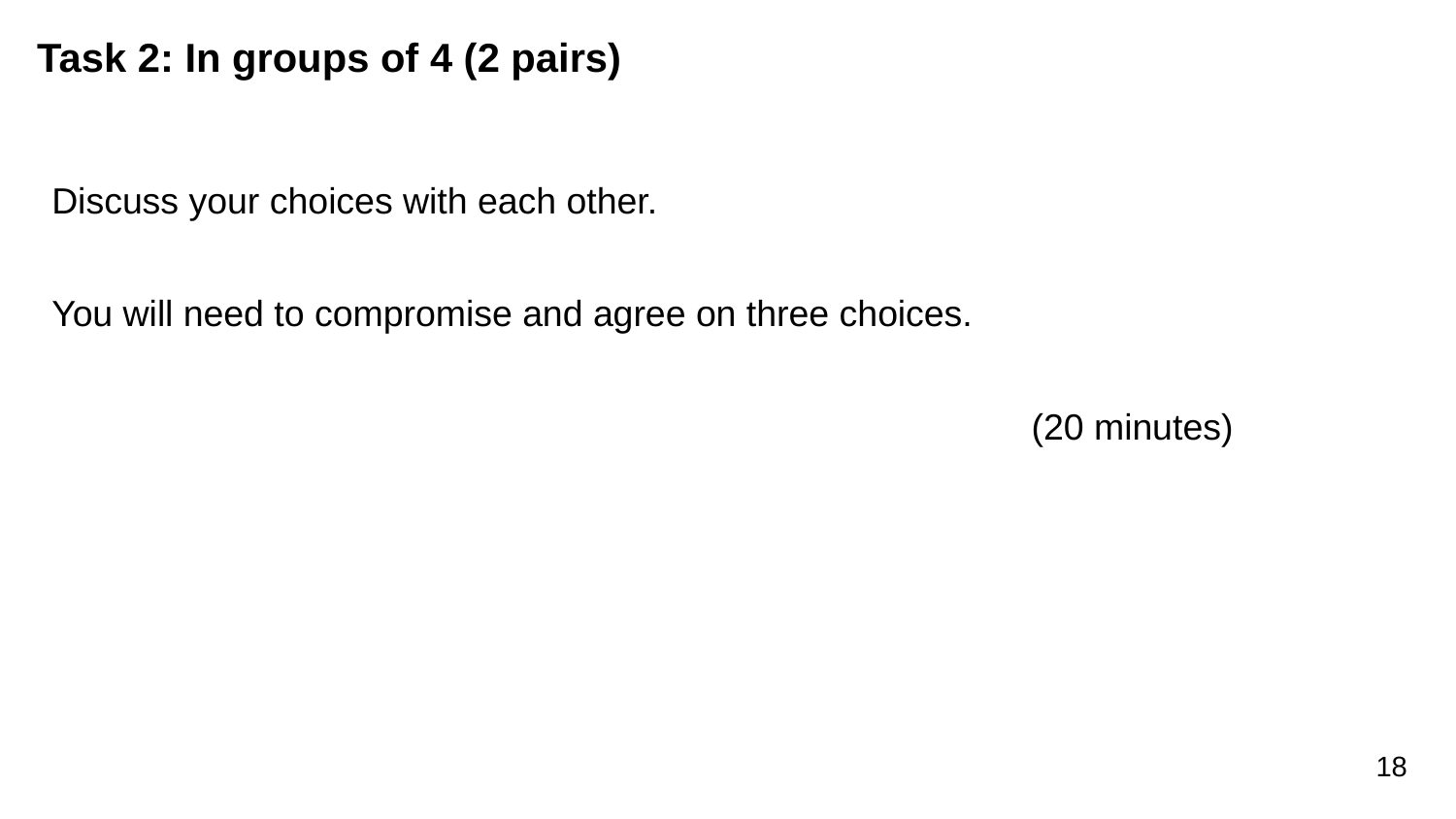

# Task 2: In groups of 4 (2 pairs)
Discuss your choices with each other.

You will need to compromise and agree on three choices.

(20 minutes)
18